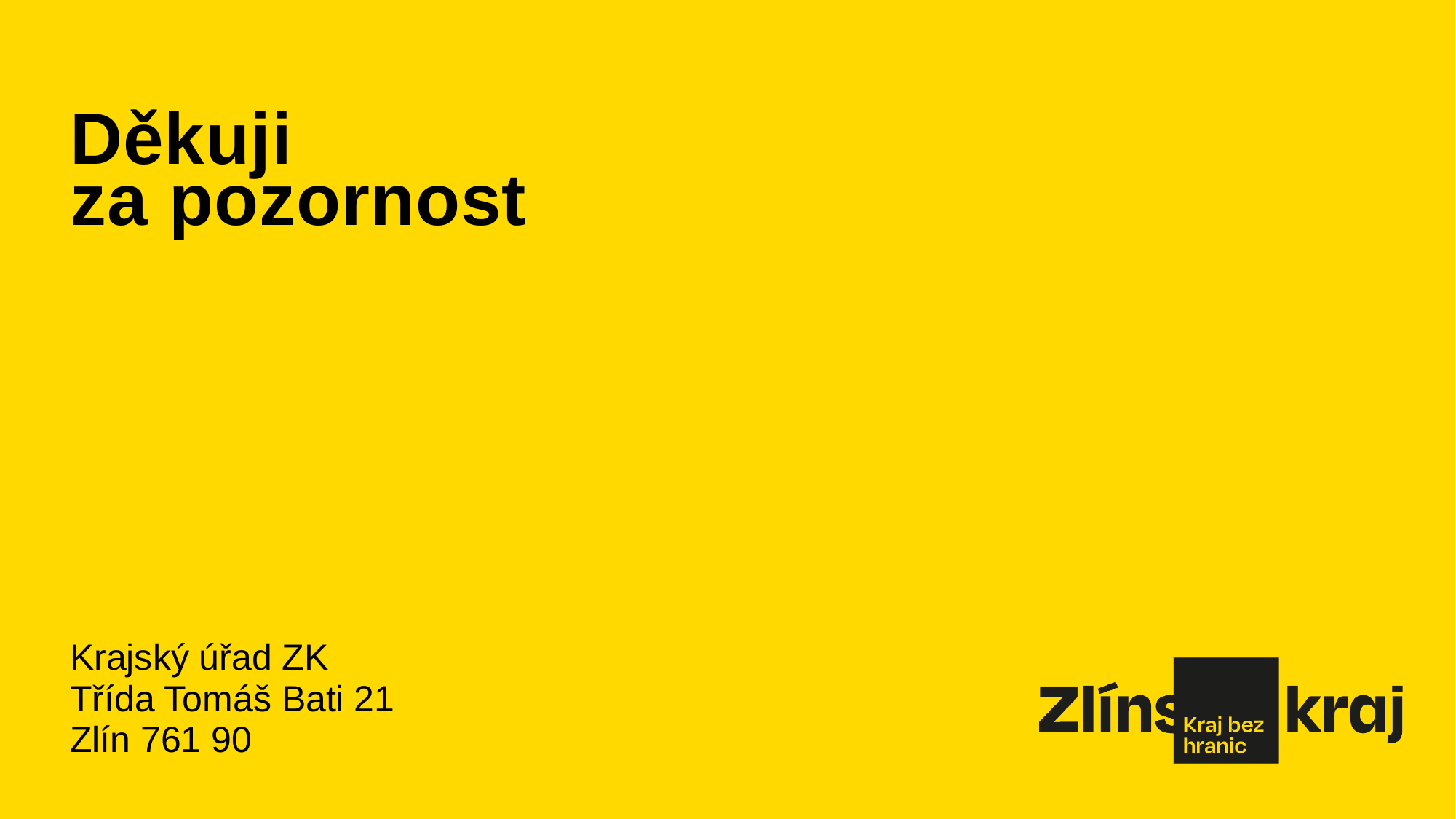

# Děkuji za pozornost
Krajský úřad ZK
Třída Tomáš Bati 21
Zlín 761 90